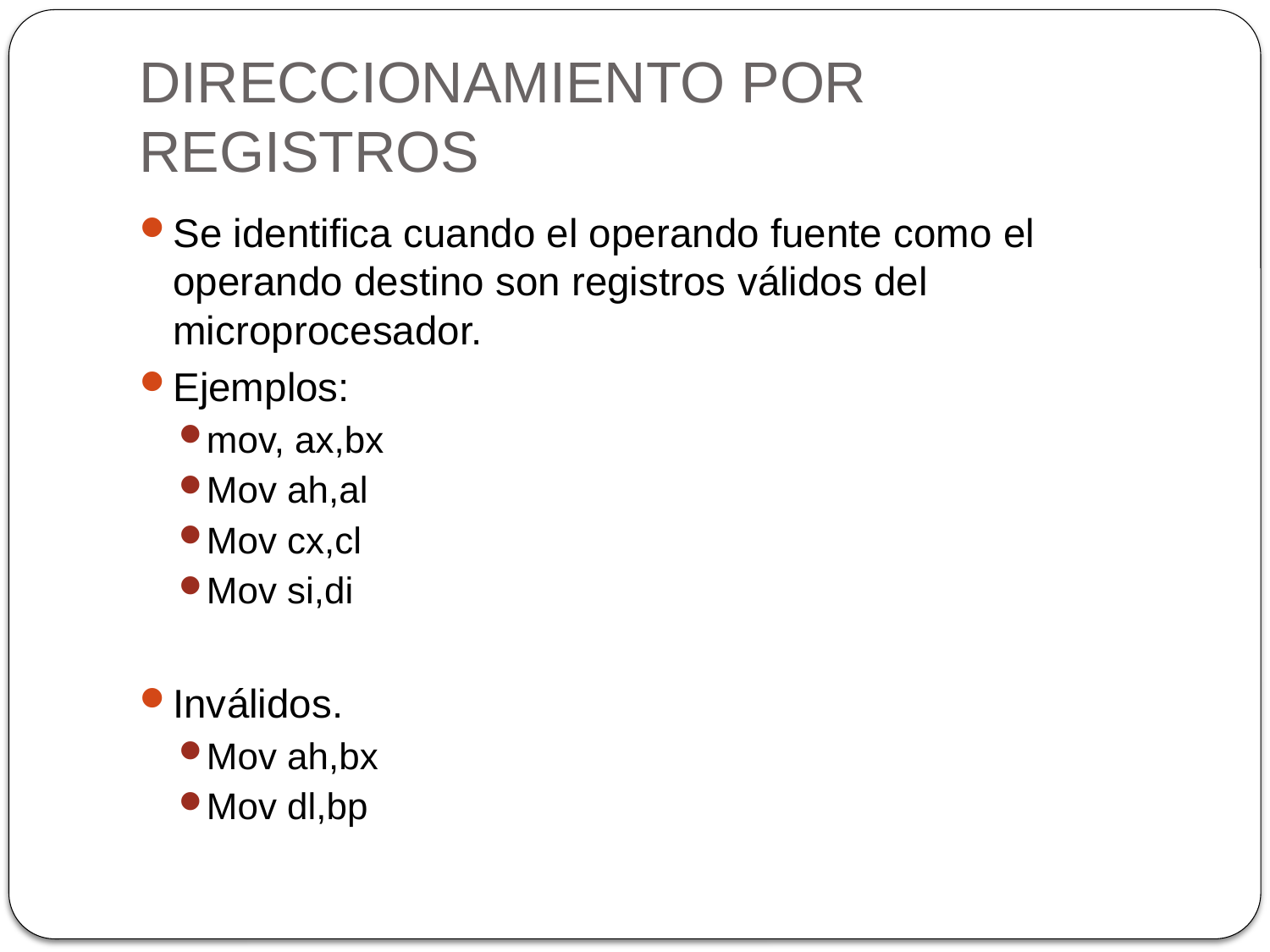

# DIRECCIONAMIENTO POR REGISTROS
Se identifica cuando el operando fuente como el operando destino son registros válidos del microprocesador.
Ejemplos:
mov, ax,bx
Mov ah,al
Mov cx,cl
Mov si,di

Inválidos.
Mov ah,bx
Mov dl,bp